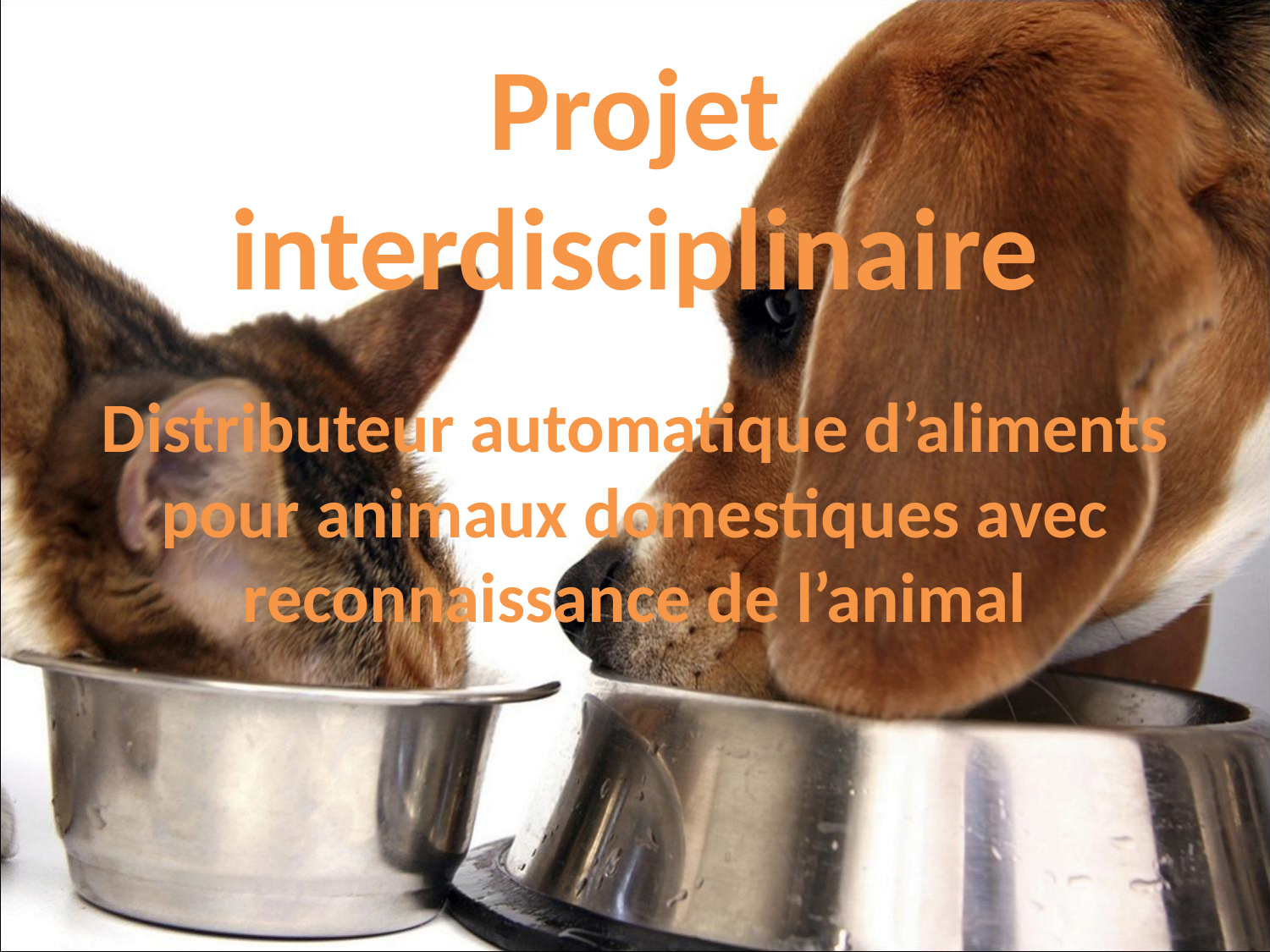

# Projet interdisciplinaire
Distributeur automatique d’aliments pour animaux domestiques avec reconnaissance de l’animal